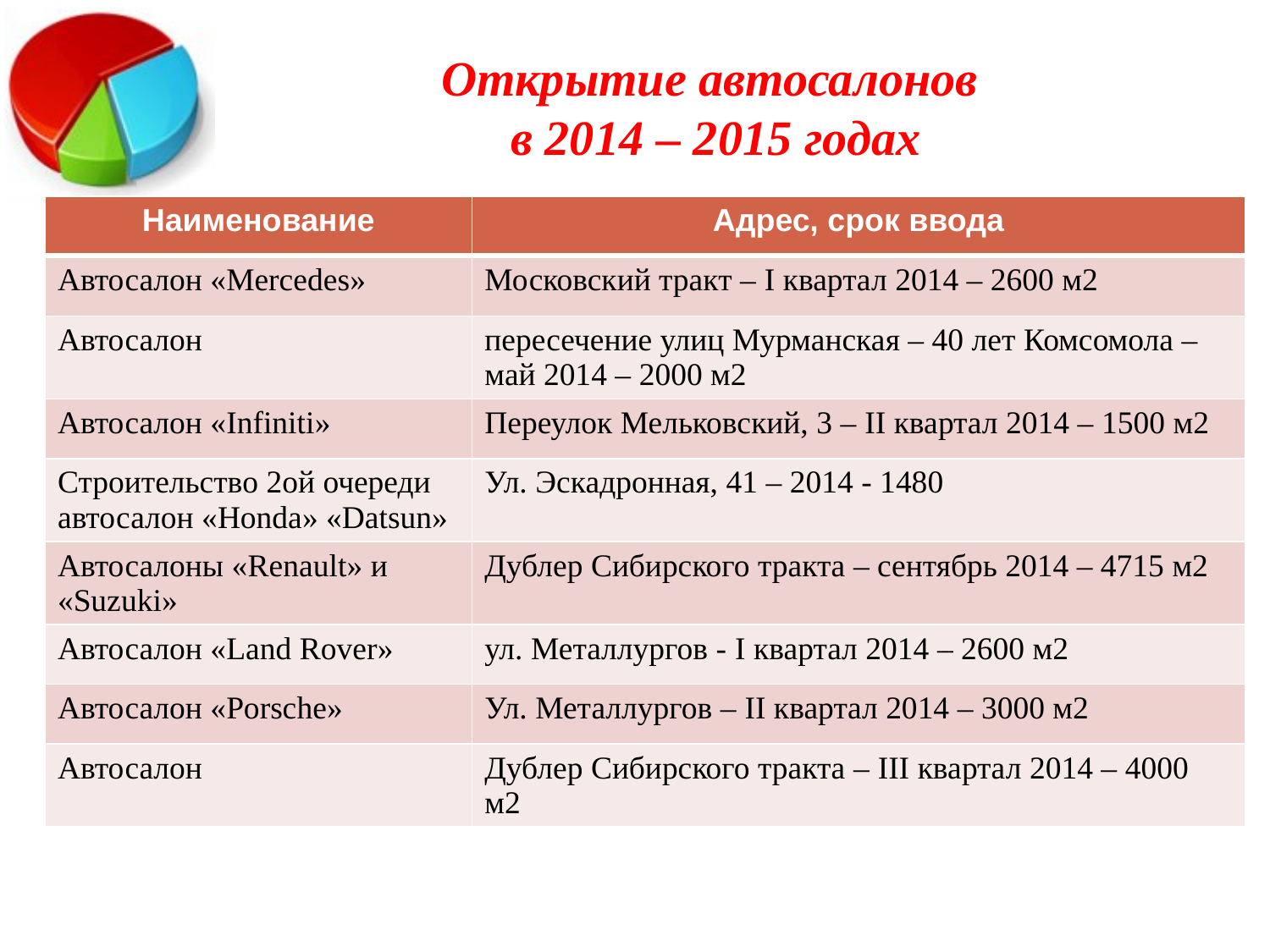

# Открытие автосалонов в 2014 – 2015 годах
| Наименование | Адрес, срок ввода |
| --- | --- |
| Автосалон «Mercedes» | Московский тракт – I квартал 2014 – 2600 м2 |
| Автосалон | пересечение улиц Мурманская – 40 лет Комсомола – май 2014 – 2000 м2 |
| Автосалон «Infiniti» | Переулок Мельковский, 3 – II квартал 2014 – 1500 м2 |
| Строительство 2ой очереди автосалон «Honda» «Datsun» | Ул. Эскадронная, 41 – 2014 - 1480 |
| Автосалоны «Renault» и «Suzuki» | Дублер Сибирского тракта – сентябрь 2014 – 4715 м2 |
| Автосалон «Land Rover» | ул. Металлургов - I квартал 2014 – 2600 м2 |
| Автосалон «Porsche» | Ул. Металлургов – II квартал 2014 – 3000 м2 |
| Автосалон | Дублер Сибирского тракта – III квартал 2014 – 4000 м2 |